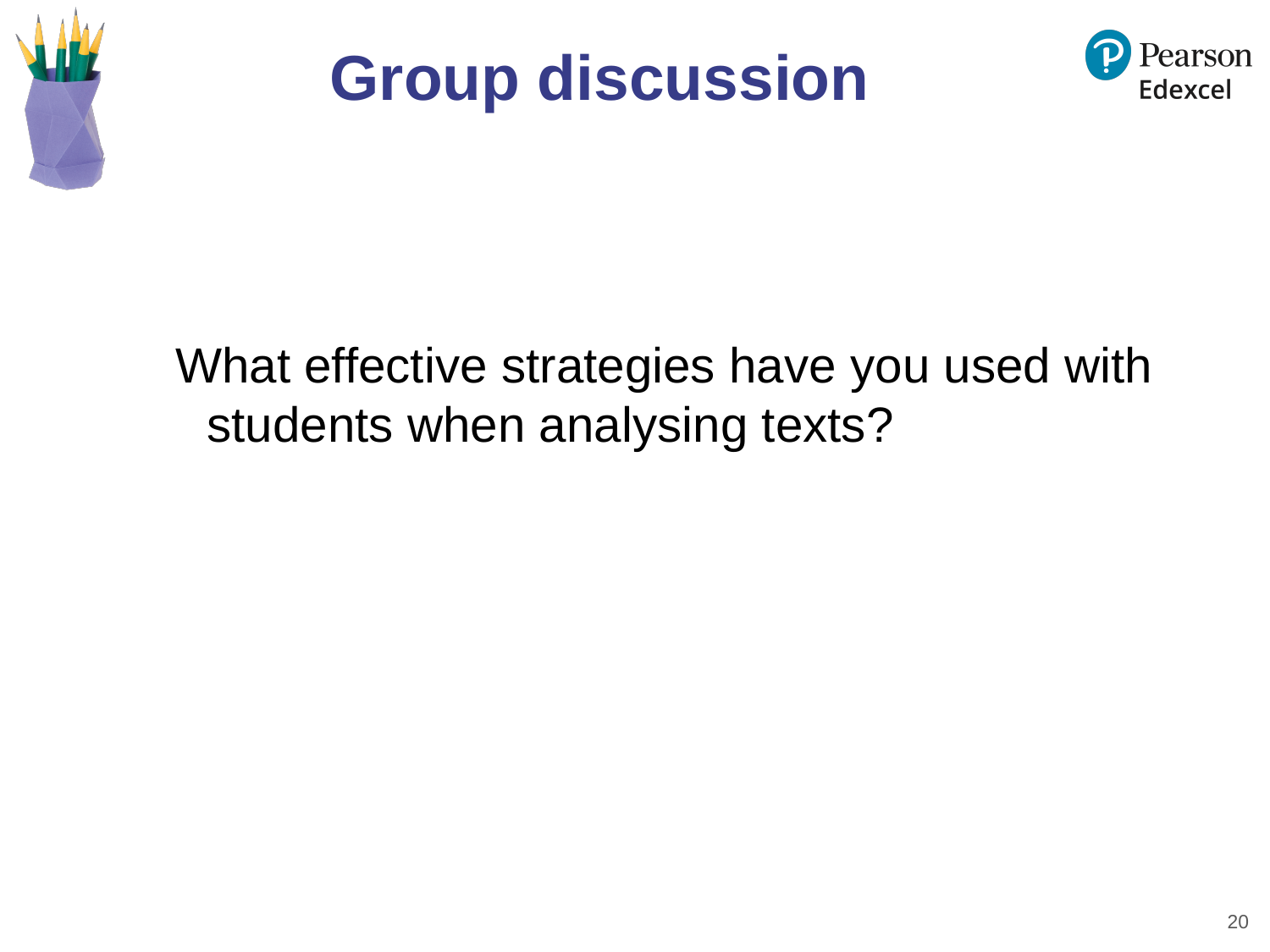

# Group discussion
What effective strategies have you used with students when analysing texts?